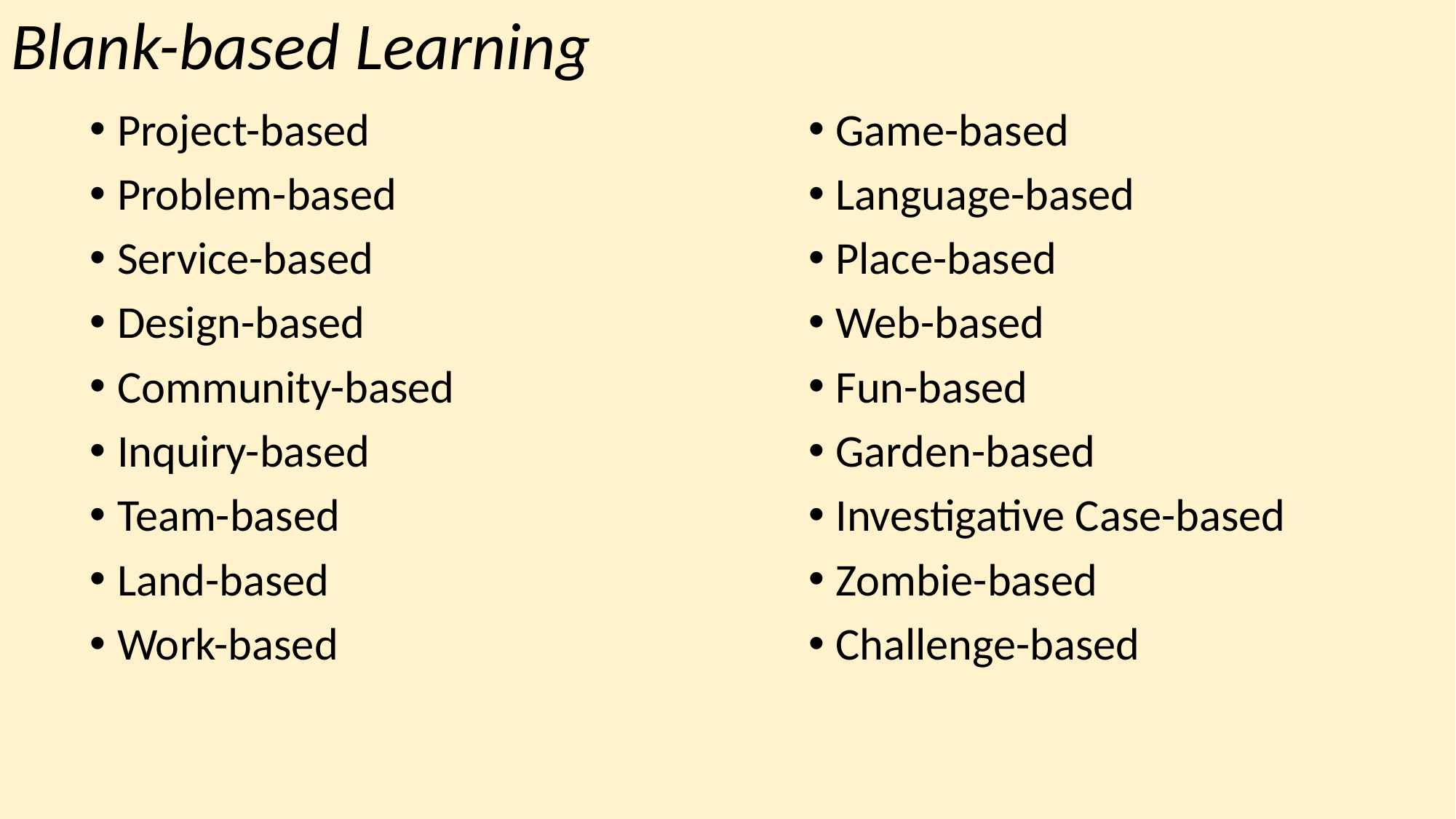

Blank-based Learning

Project-based
Problem-based
Service-based
Design-based
Community-based
Inquiry-based
Team-based
Land-based
Work-based

Game-based
Language-based
Place-based
Web-based
Fun-based
Garden-based
Investigative Case-based
Zombie-based
Challenge-based